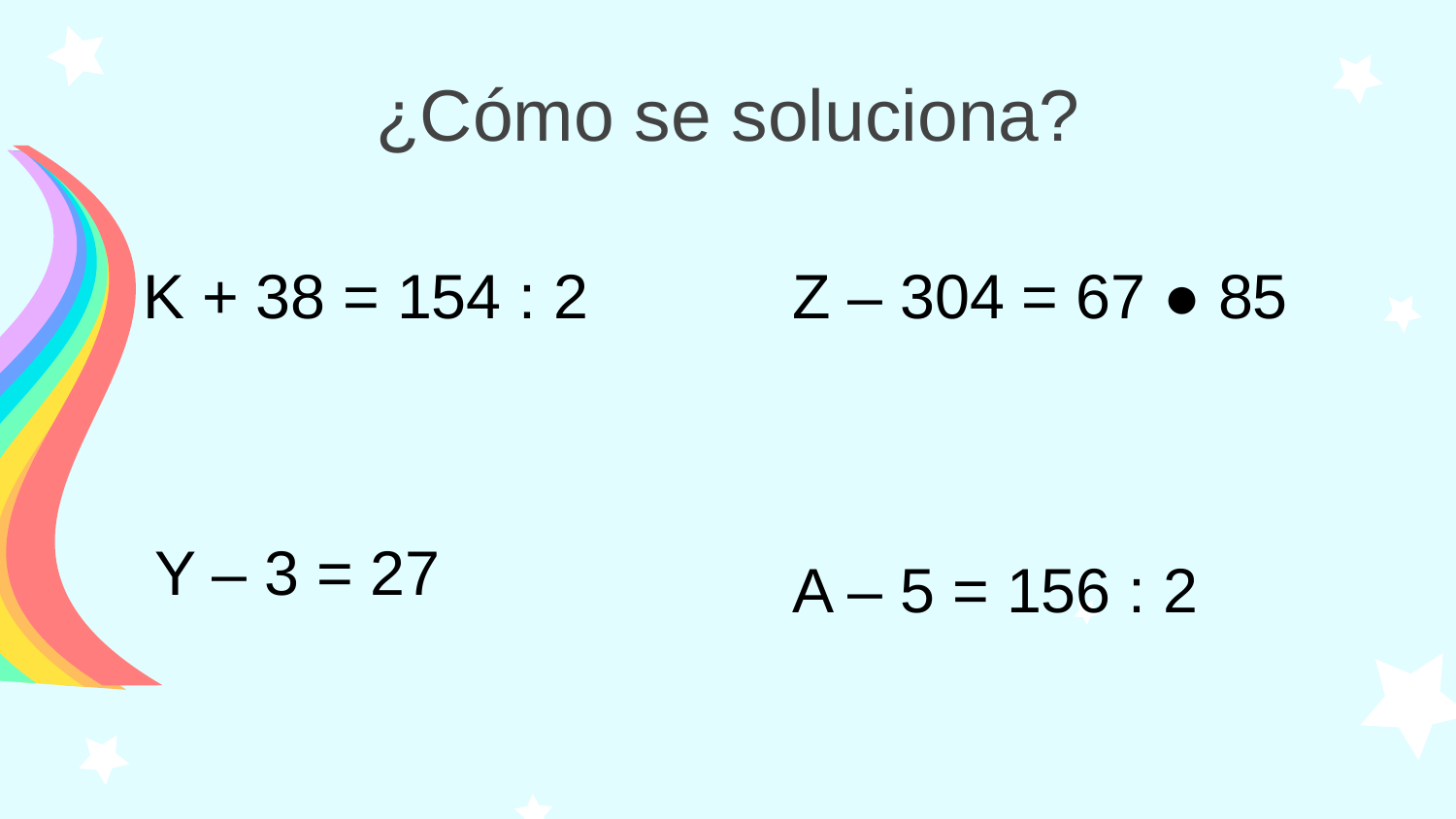

¿Cómo se soluciona?
K + 38 = 154 : 2

Z – 304 = 67 ● 85
Y – 3 = 27

A – 5 = 156 : 2